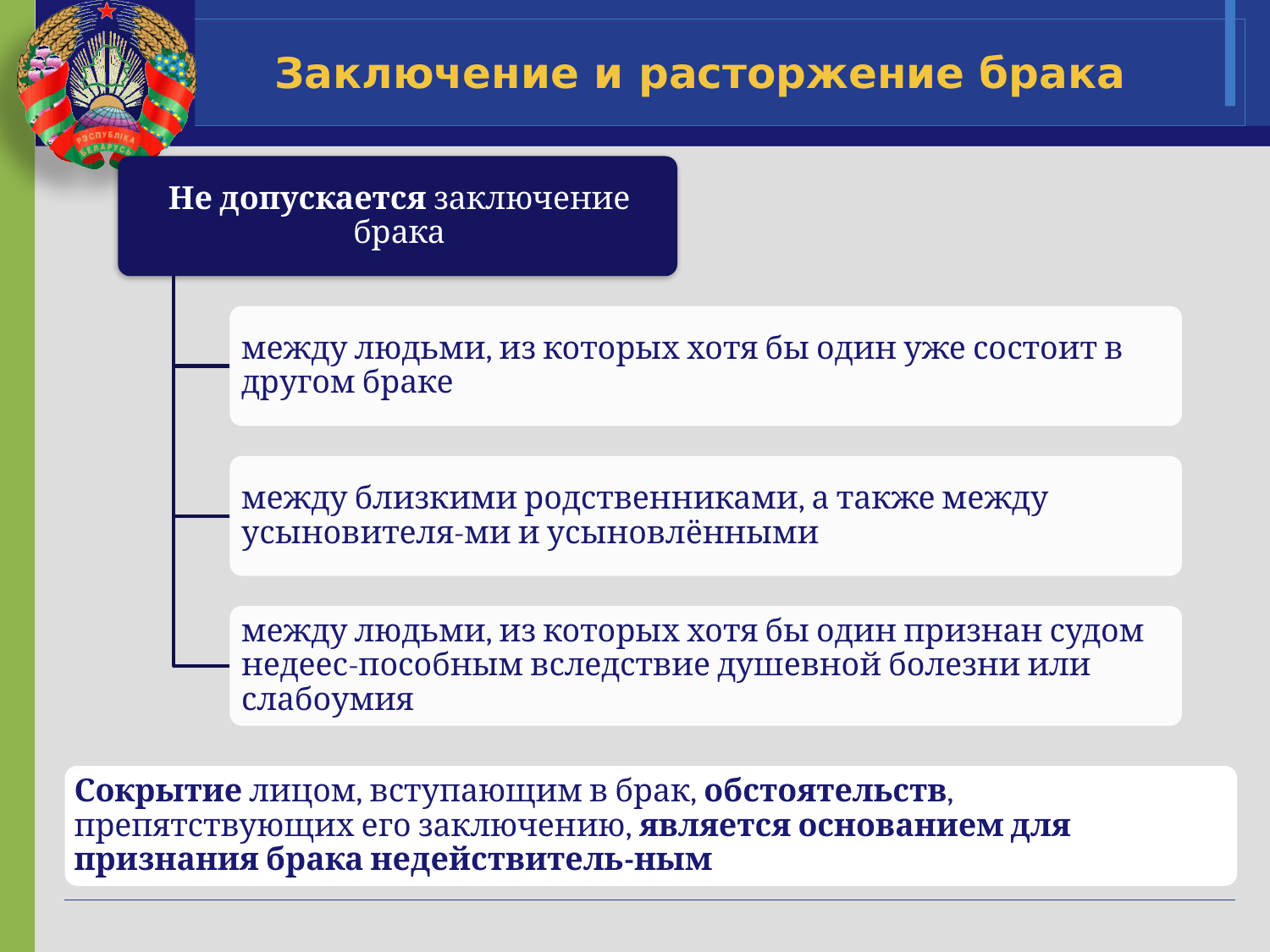

# Заключение и расторжение брака
Не допускается заключение брака
между людьми, из которых хотя бы один уже состоит в другом браке
между близкими родственниками, а также между усыновителя-ми и усыновлёнными
между людьми, из которых хотя бы один признан судом недеес-пособным вследствие душевной болезни или слабоумия

Сокрытие лицом, вступающим в брак, обстоятельств, препятствующих его заключению, является основанием для признания брака недействитель-ным